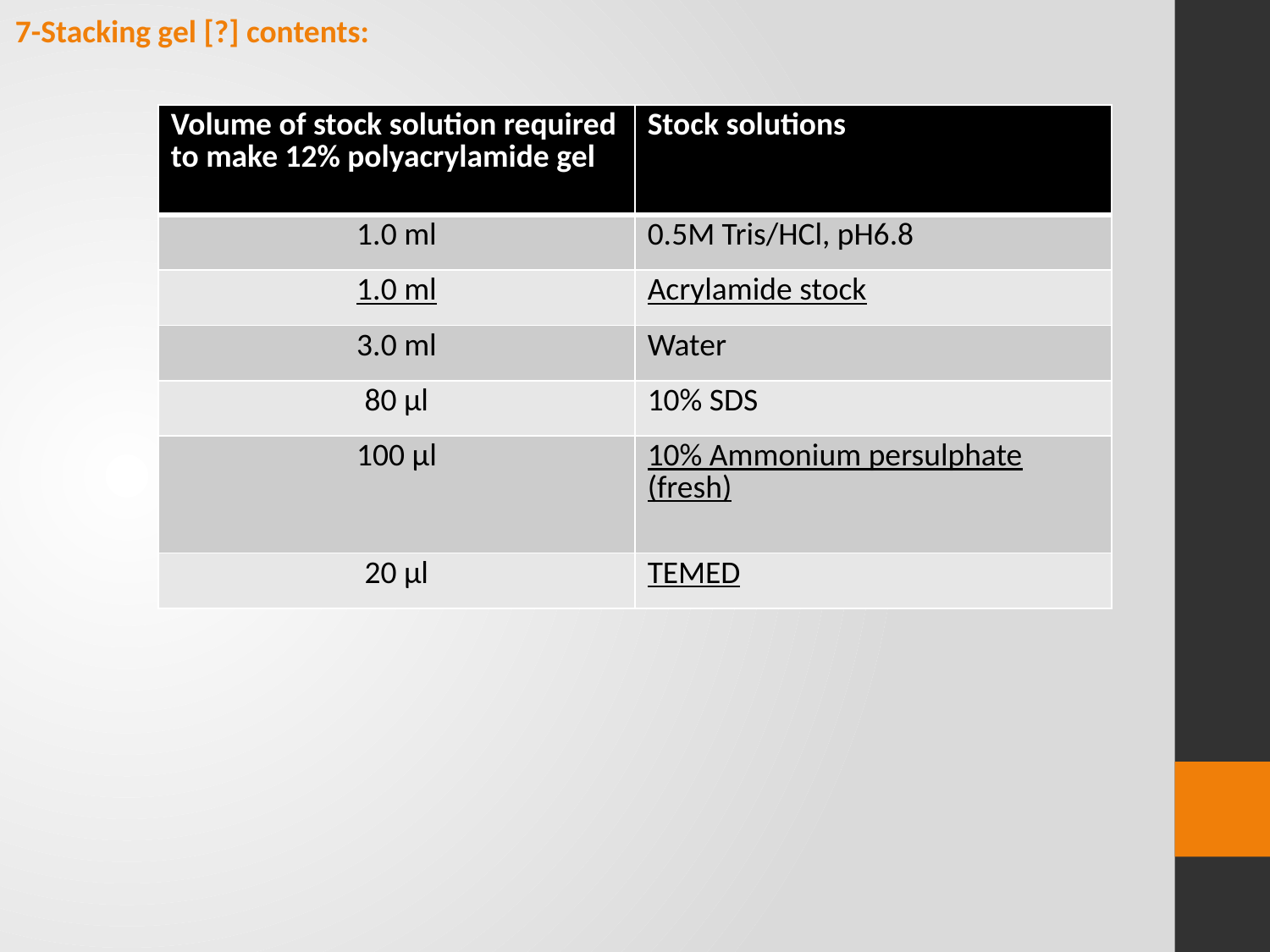

7-Stacking gel [?] contents:

| Volume of stock solution required to make 12% polyacrylamide gel | Stock solutions |
| --- | --- |
| 1.0 ml | 0.5M Tris/HCl, pH6.8 |
| 1.0 ml | Acrylamide stock |
| 3.0 ml | Water |
| 80 µl | 10% SDS |
| 100 µl | 10% Ammonium persulphate (fresh) |
| 20 µl | TEMED |